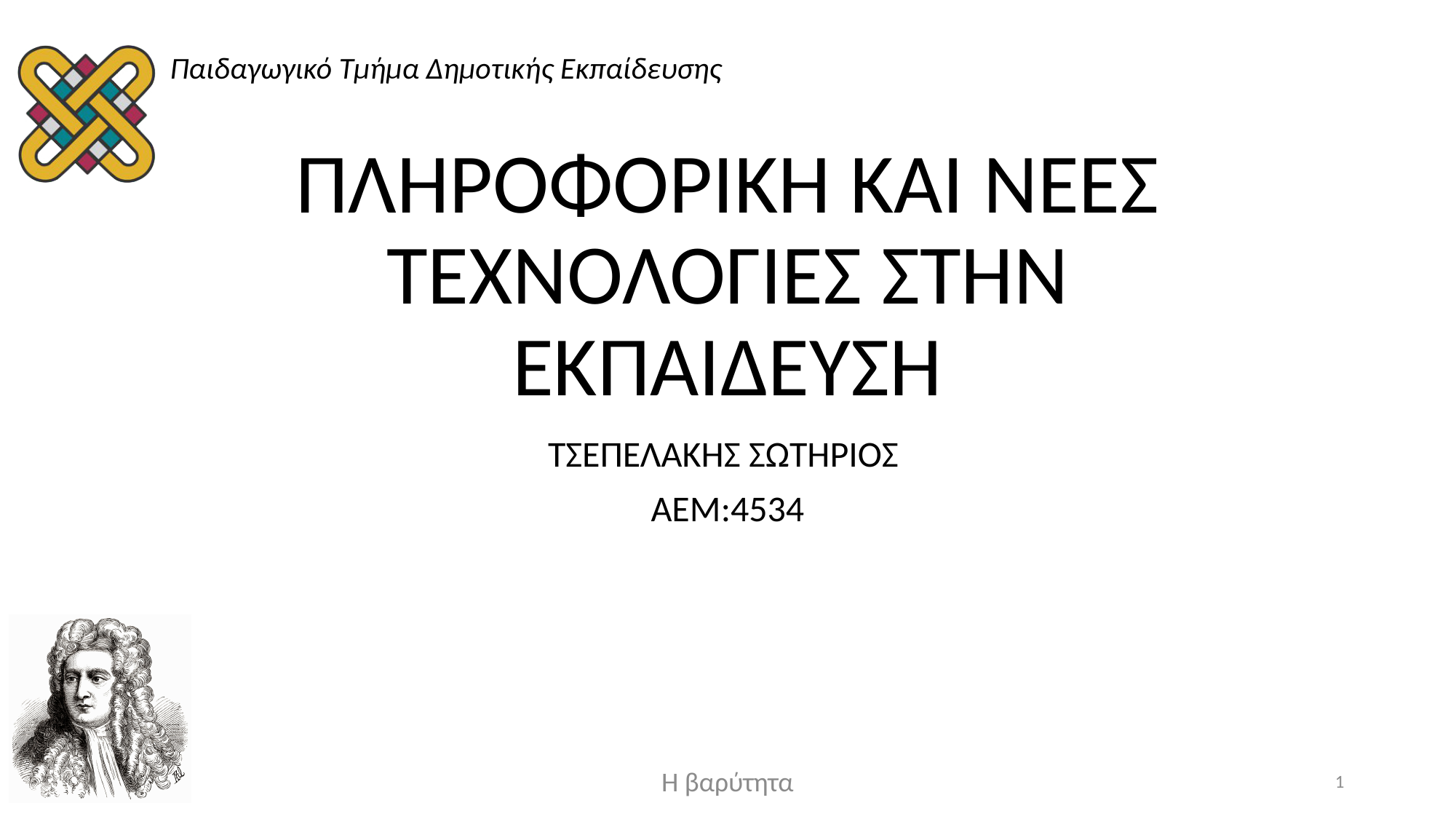

# ΠΛΗΡΟΦΟΡΙΚΗ ΚΑΙ ΝΕΕΣ ΤΕΧΝΟΛΟΓΙΕΣ ΣΤΗΝ ΕΚΠΑΙΔΕΥΣΗ
ΤΣΕΠΕΛΑΚΗΣ ΣΩΤΗΡΙΟΣ
ΑΕΜ:4534
Η βαρύτητα
1